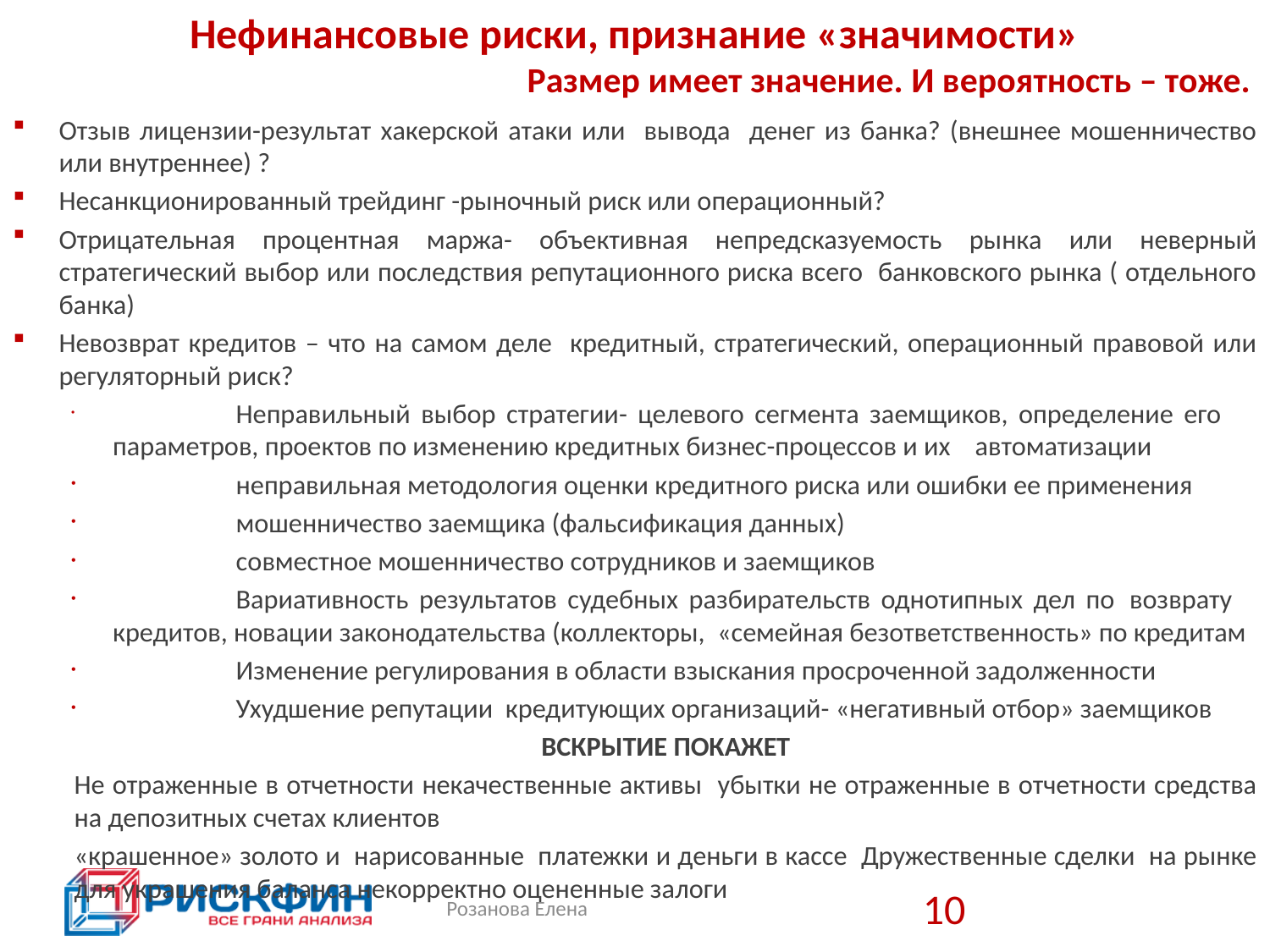

# Нефинансовые риски, признание «значимости» Размер имеет значение. И вероятность – тоже.
Отзыв лицензии-результат хакерской атаки или  вывода  денег из банка? (внешнее мошенничество или внутреннее) ?
Несанкционированный трейдинг -рыночный риск или операционный?
Отрицательная процентная маржа- объективная непредсказуемость рынка или неверный стратегический выбор или последствия репутационного риска всего  банковского рынка ( отдельного банка)
Невозврат кредитов – что на самом деле  кредитный, стратегический, операционный правовой или регуляторный риск?
	Неправильный выбор стратегии- целевого сегмента заемщиков, определение его 	параметров, проектов по изменению кредитных бизнес-процессов и их 	автоматизации
	неправильная методология оценки кредитного риска или ошибки ее применения
	мошенничество заемщика (фальсификация данных)
	совместное мошенничество сотрудников и заемщиков
	Вариативность результатов судебных разбирательств однотипных дел по 	возврату 	кредитов, новации законодательства (коллекторы,  «семейная безответственность» по кредитам
	Изменение регулирования в области взыскания просроченной задолженности
	Ухудшение репутации  кредитующих организаций- «негативный отбор» заемщиков
ВСКРЫТИЕ ПОКАЖЕТ
Не отраженные в отчетности некачественные активы  убытки не отраженные в отчетности средства на депозитных счетах клиентов
«крашенное» золото и  нарисованные  платежки и деньги в кассе  Дружественные сделки  на рынке для украшения баланса некорректно оцененные залоги

Розанова Елена
10